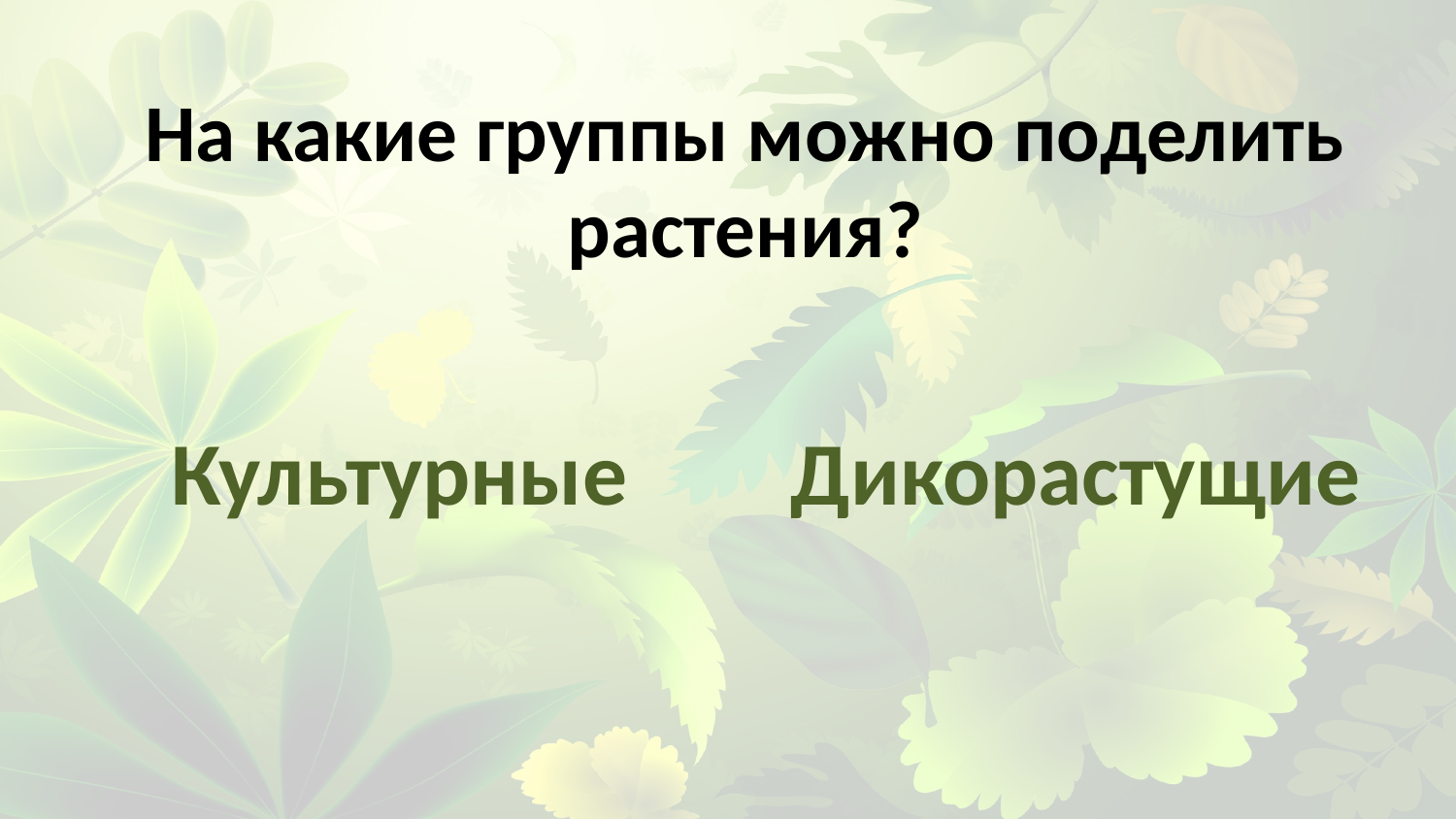

# На какие группы можно поделить растения?
Культурные
Дикорастущие